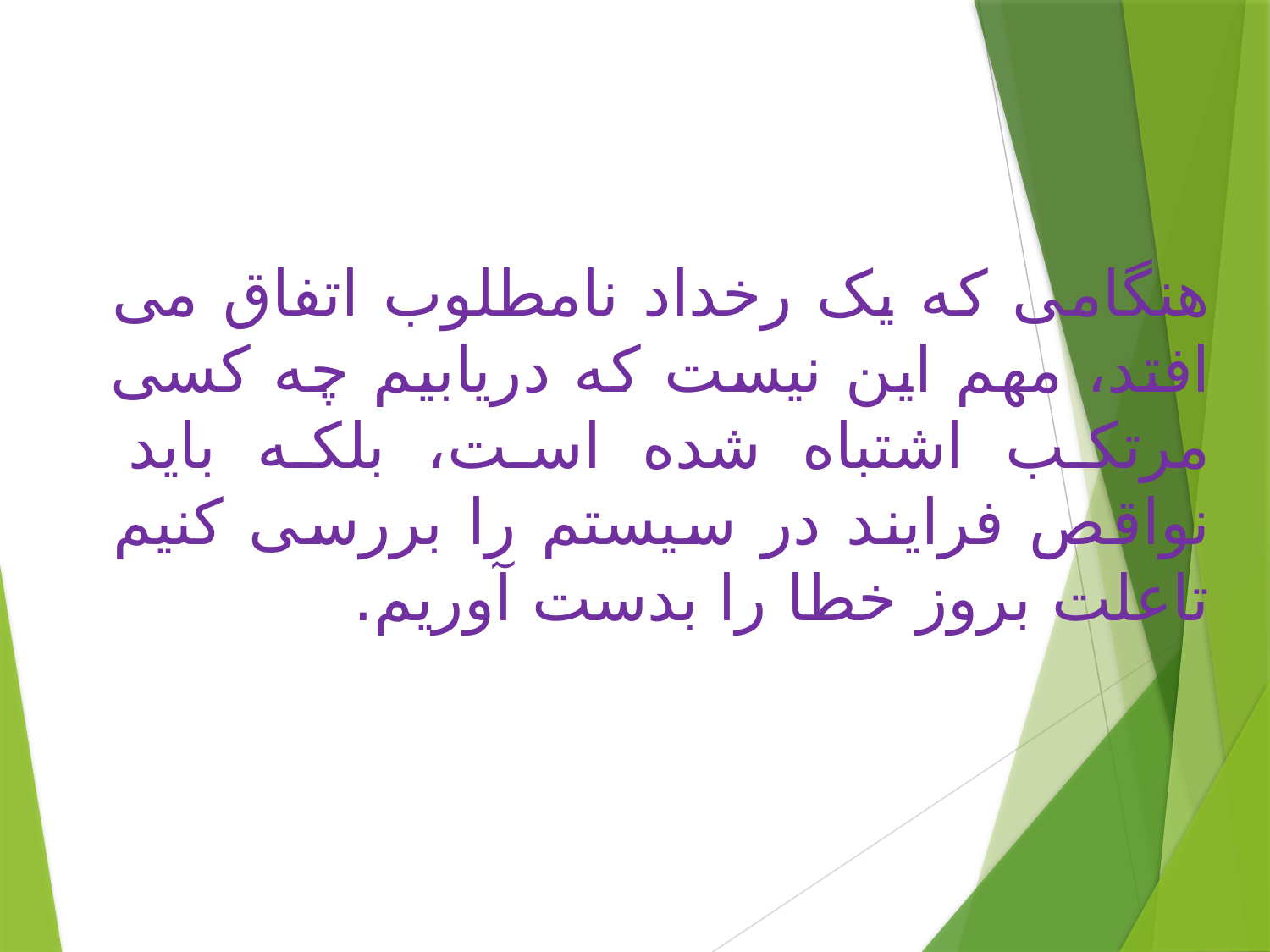

هنگامی که یک رخداد نامطلوب اتفاق می افتد، مهم این نیست که دریابیم چه کسی مرتکب اشتباه شده است، بلکه باید نواقص فرایند در سیستم را بررسی کنیم تاعلت بروز خطا را بدست آوریم.